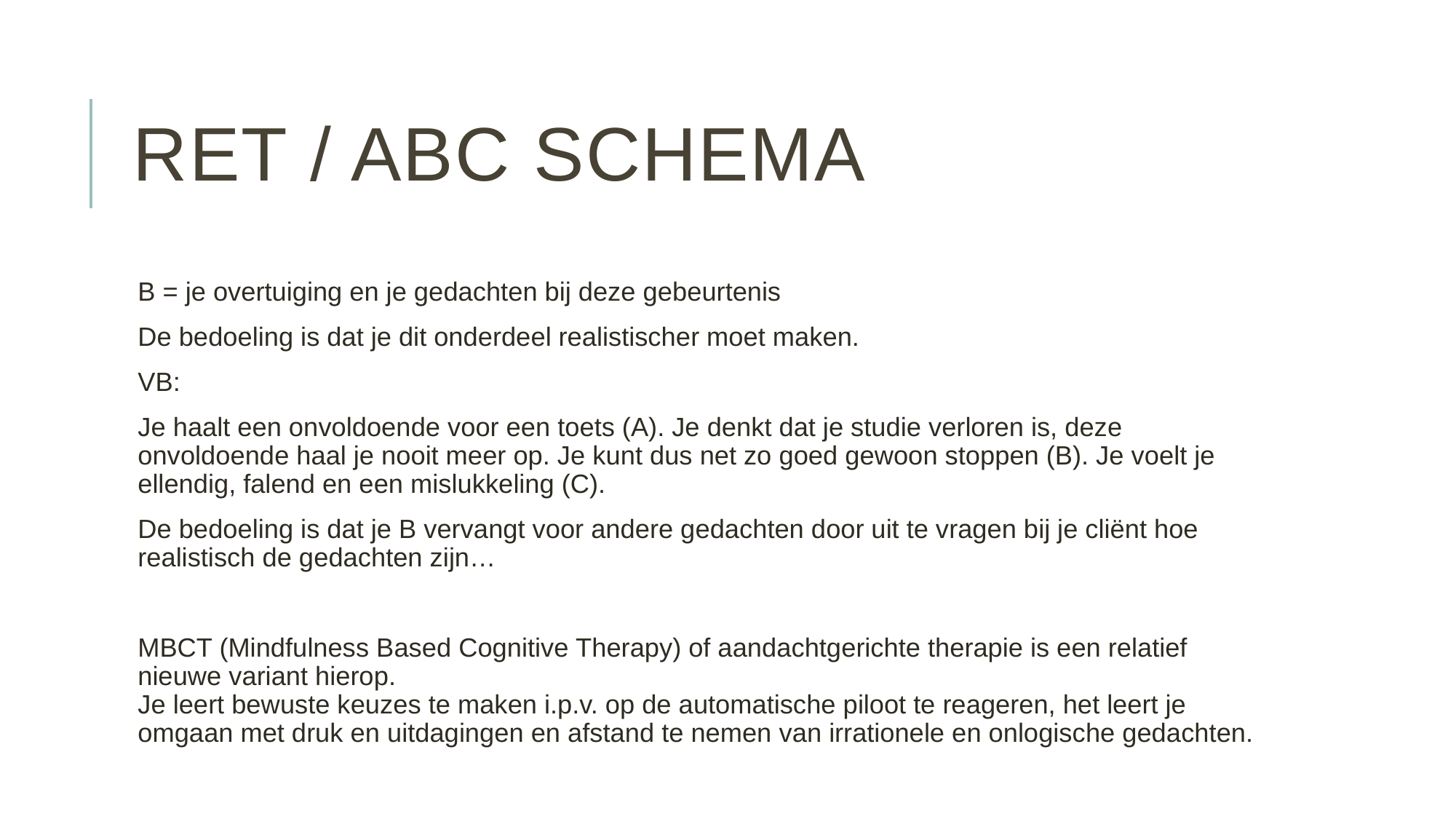

# RET / ABC schema
B = je overtuiging en je gedachten bij deze gebeurtenis
De bedoeling is dat je dit onderdeel realistischer moet maken.
VB:
Je haalt een onvoldoende voor een toets (A). Je denkt dat je studie verloren is, deze onvoldoende haal je nooit meer op. Je kunt dus net zo goed gewoon stoppen (B). Je voelt je ellendig, falend en een mislukkeling (C).
De bedoeling is dat je B vervangt voor andere gedachten door uit te vragen bij je cliënt hoe realistisch de gedachten zijn…

MBCT (Mindfulness Based Cognitive Therapy) of aandachtgerichte therapie is een relatief nieuwe variant hierop.
Je leert bewuste keuzes te maken i.p.v. op de automatische piloot te reageren, het leert je omgaan met druk en uitdagingen en afstand te nemen van irrationele en onlogische gedachten.